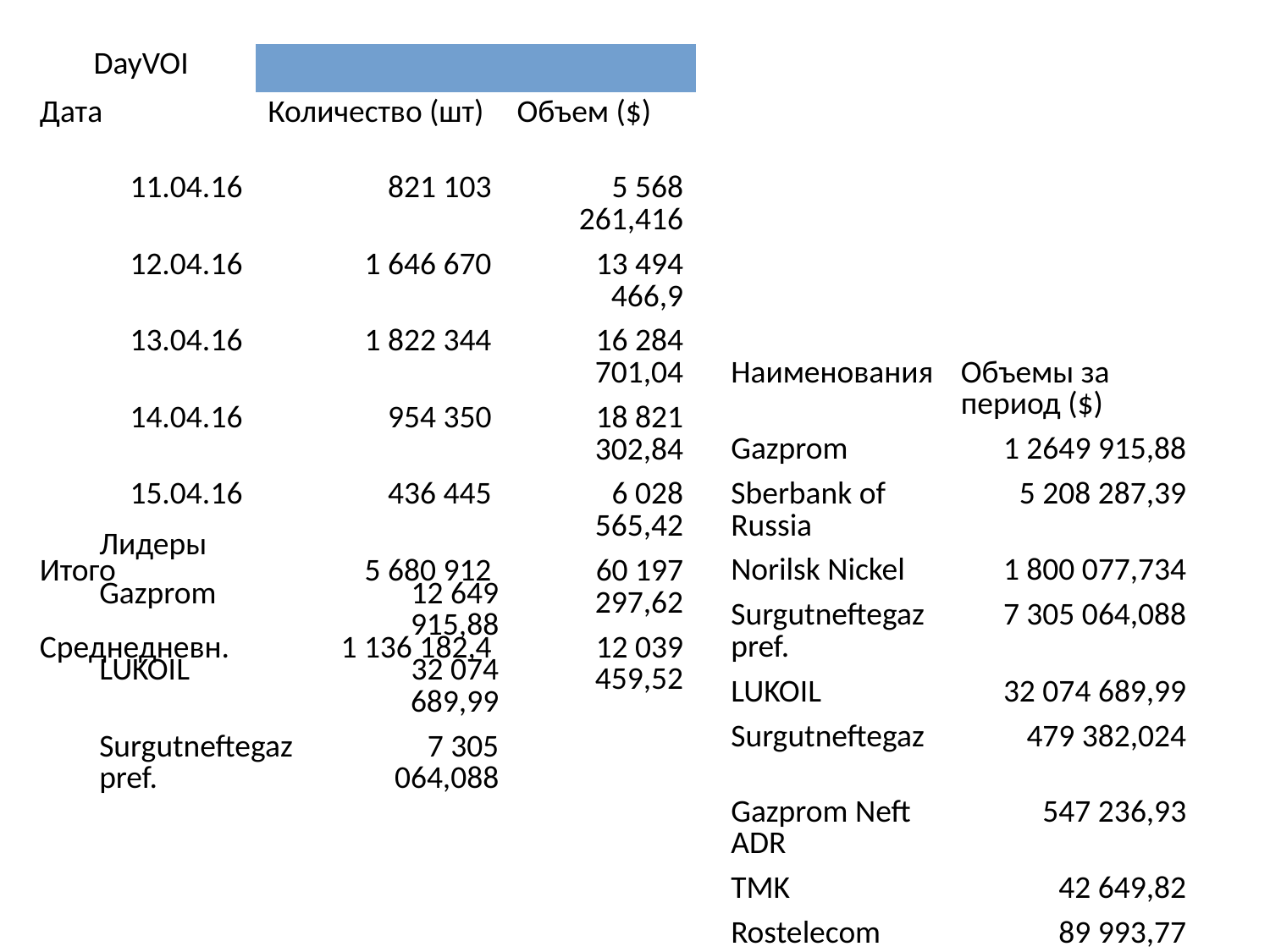

| DayVOI |
| --- |
| Дата | Количество (шт) | Объем ($) |
| 11.04.16 | 821 103 | 5 568 261,416 |
| 12.04.16 | 1 646 670 | 13 494 466,9 |
| 13.04.16 | 1 822 344 | 16 284 701,04 |
| 14.04.16 | 954 350 | 18 821 302,84 |
| 15.04.16 | 436 445 | 6 028 565,42 |
| Итого | 5 680 912 | 60 197 297,62 |
| Среднедневн. | 1 136 182,4 | 12 039 459,52 |
| Наименования | Объемы за период ($) |
| --- | --- |
| Gazprom | 1 2649 915,88 |
| Sberbank of Russia | 5 208 287,39 |
| Norilsk Nickel | 1 800 077,734 |
| Surgutneftegaz pref. | 7 305 064,088 |
| LUKOIL | 32 074 689,99 |
| Surgutneftegaz | 479 382,024 |
| Gazprom Neft ADR | 547 236,93 |
| TMK | 42 649,82 |
| Rostelecom ADR | 89 993,77 |
| Лидеры |  |
| --- | --- |
| Gazprom | 12 649 915,88 |
| LUKOIL | 32 074 689,99 |
| Surgutneftegaz pref. | 7 305 064,088 |